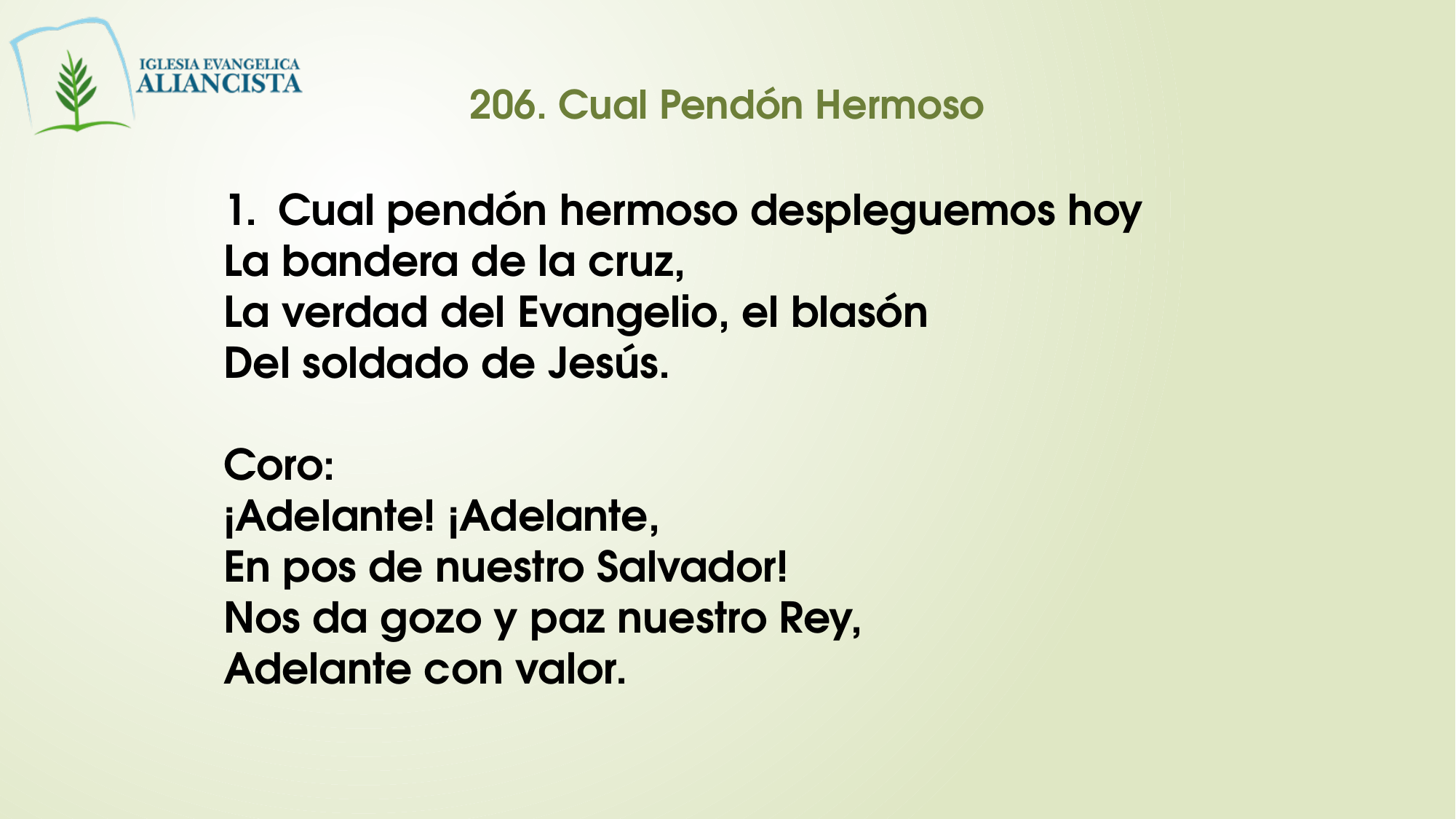

206. Cual Pendón Hermoso
Cual pendón hermoso despleguemos hoy
La bandera de la cruz,
La verdad del Evangelio, el blasón
Del soldado de Jesús.

Coro:
¡Adelante! ¡Adelante,
En pos de nuestro Salvador!
Nos da gozo y paz nuestro Rey,
Adelante con valor.